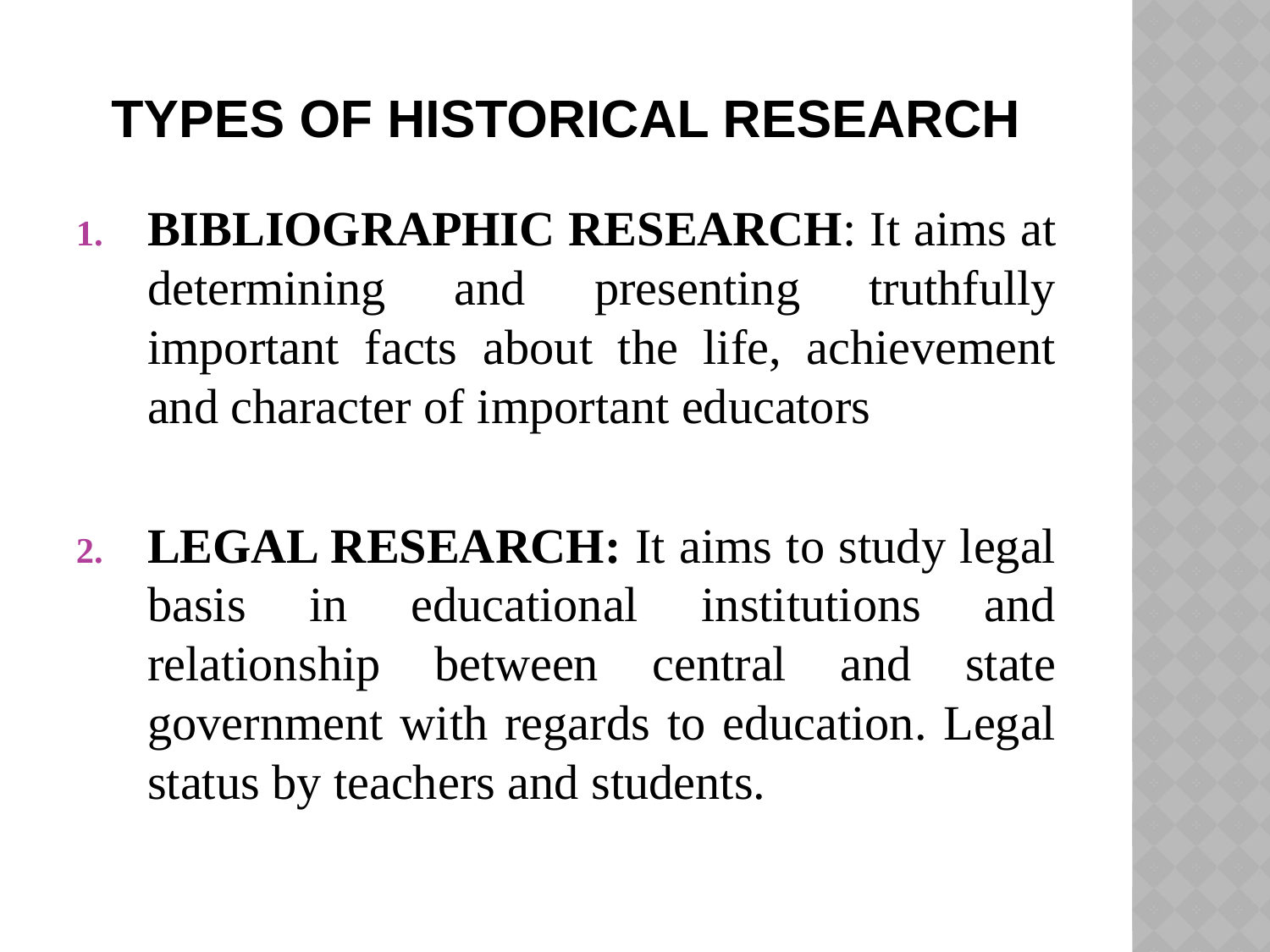

# Types of historical research
BIBLIOGRAPHIC RESEARCH: It aims at determining and presenting truthfully important facts about the life, achievement and character of important educators

LEGAL RESEARCH: It aims to study legal basis in educational institutions and relationship between central and state government with regards to education. Legal status by teachers and students.